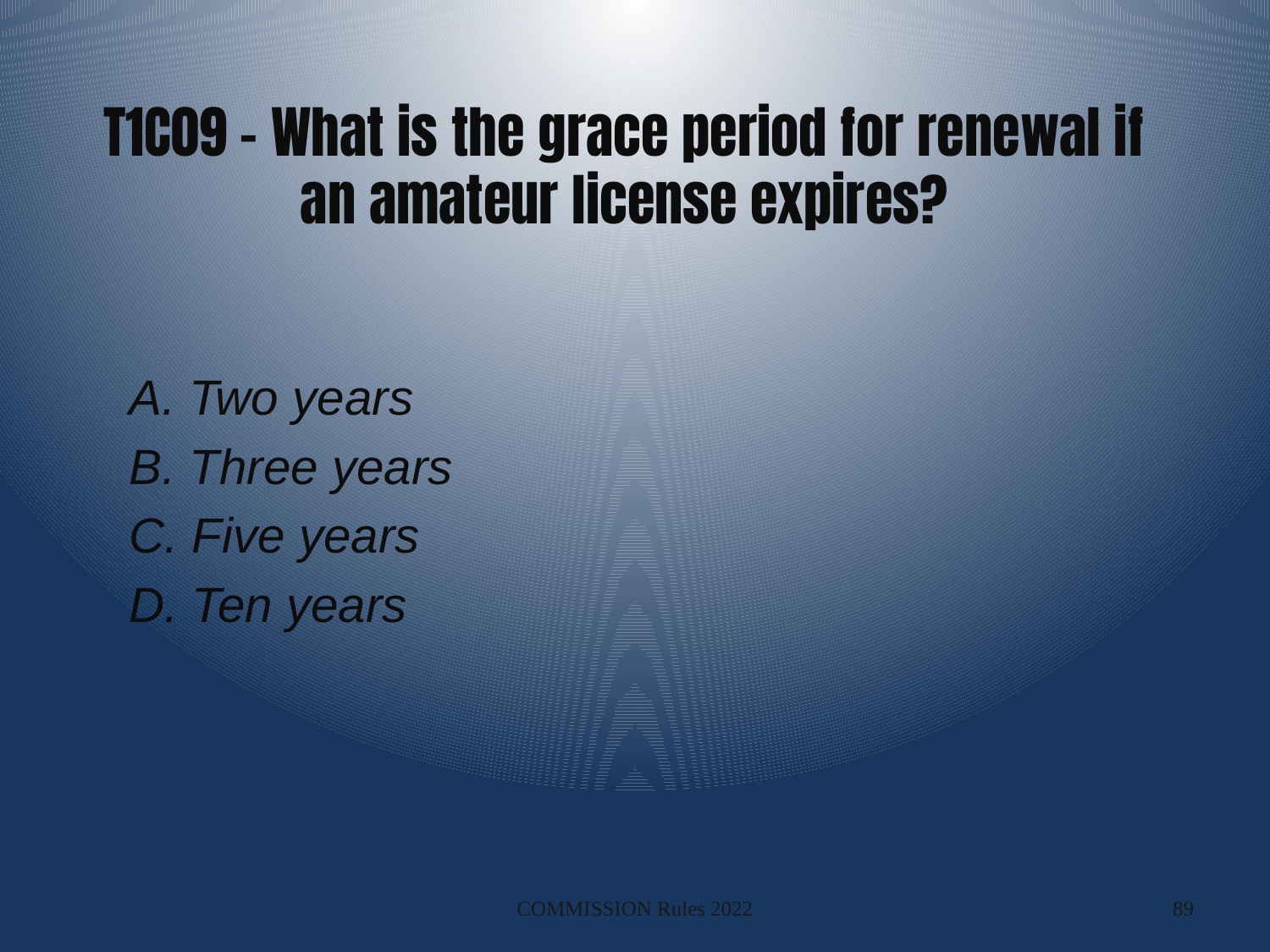

# T1C09 - What is the grace period for renewal if an amateur license expires?
A. Two years
B. Three years
C. Five years
D. Ten years

COMMISSION Rules 2022
89